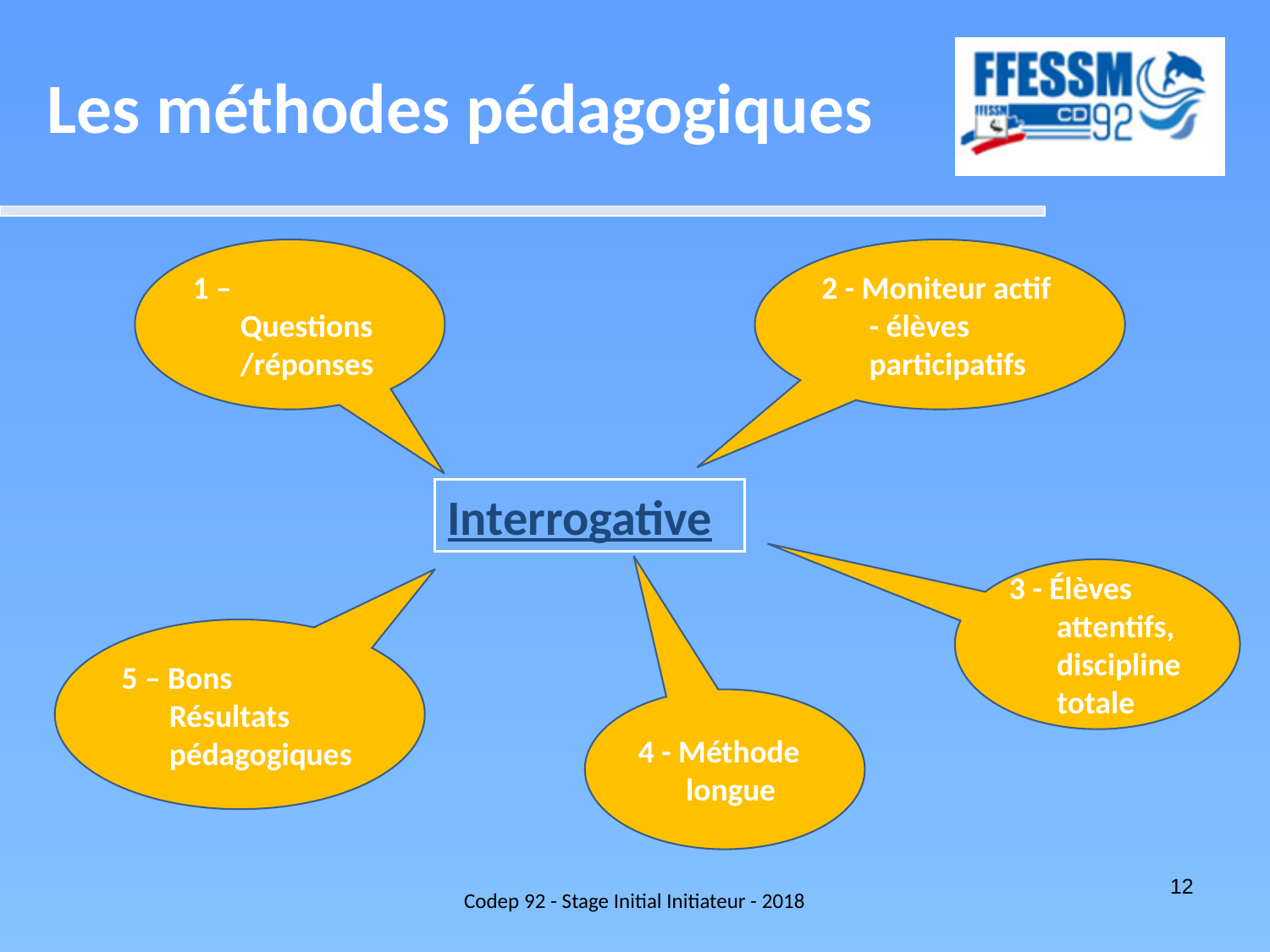

Les méthodes pédagogiques
1 – Questions /réponses
2 - Moniteur actif - élèves participatifs
Interrogative
3 - Élèves attentifs, discipline totale
5 – Bons Résultats pédagogiques
4 - Méthode longue
Codep 92 - Stage Initial Initiateur - 2018
12